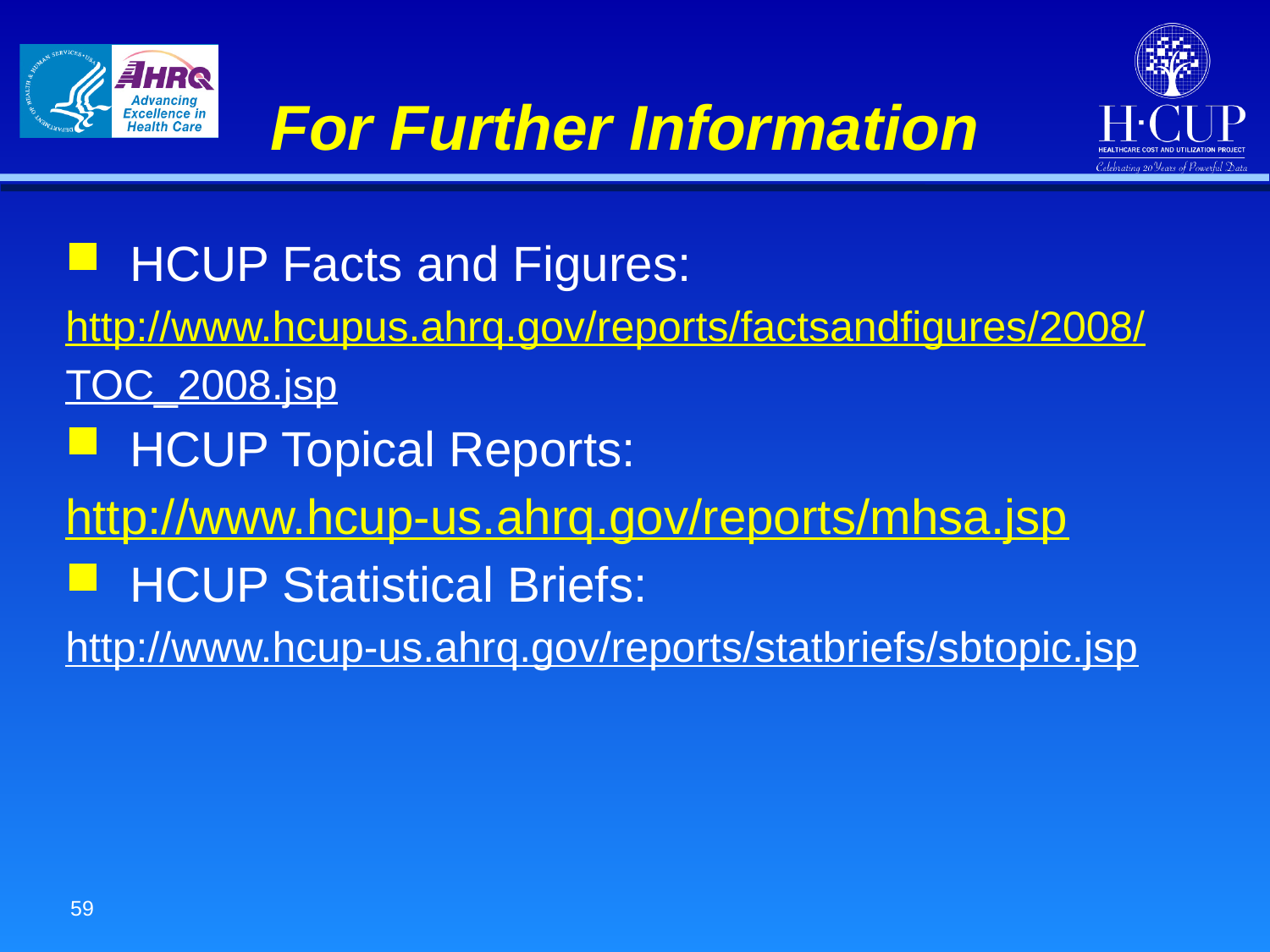

# For Further Information
HCUP Facts and Figures:
http://www.hcupus.ahrq.gov/reports/factsandfigures/2008/
TOC_2008.jsp
HCUP Topical Reports:
http://www.hcup-us.ahrq.gov/reports/mhsa.jsp
HCUP Statistical Briefs:
http://www.hcup-us.ahrq.gov/reports/statbriefs/sbtopic.jsp

59